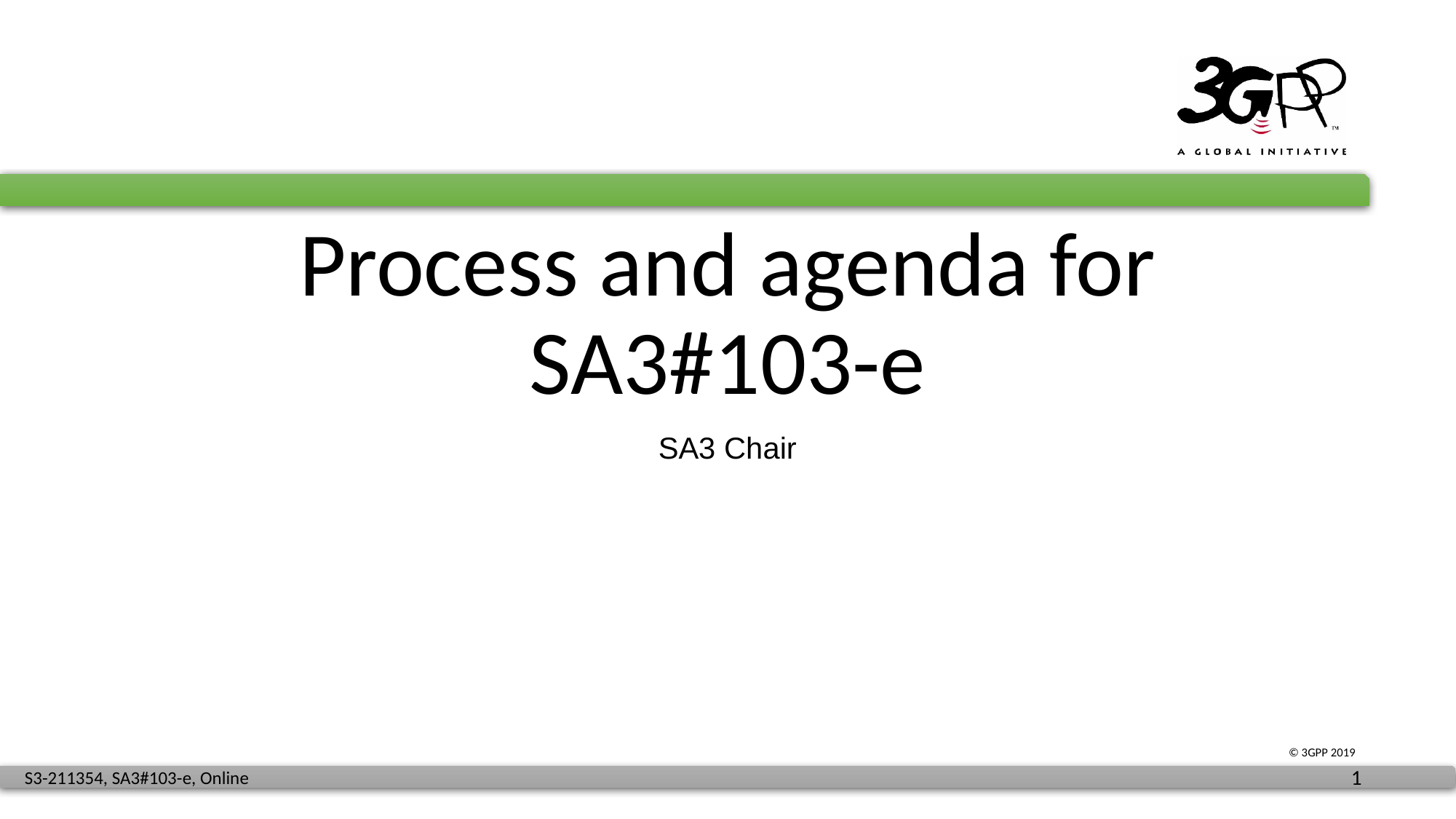

# Process and agenda for SA3#103-e
SA3 Chair